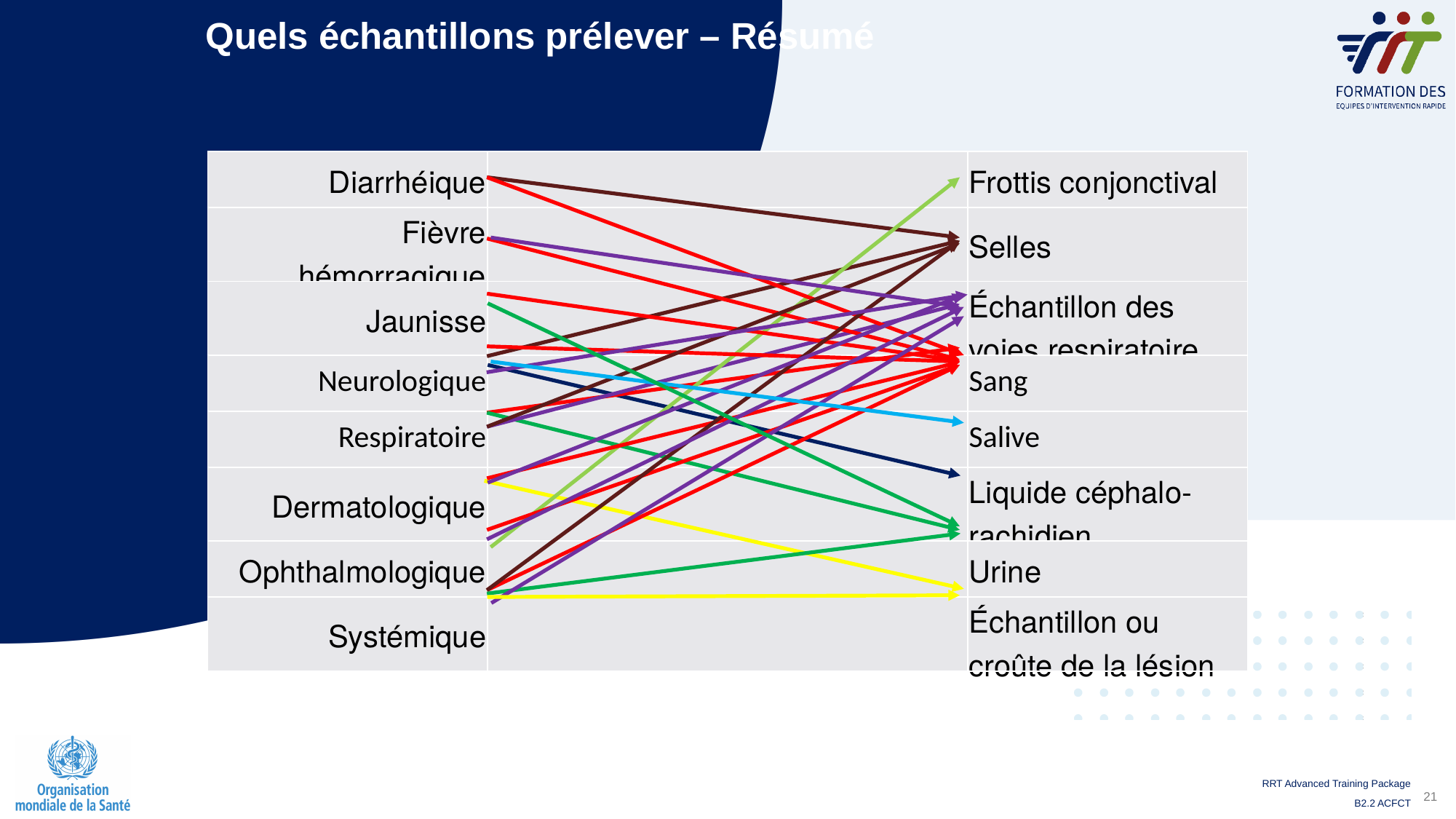

# Quels échantillons prélever – Résumé
| Diarrhéique |  | Frottis conjonctival |
| --- | --- | --- |
| Fièvre hémorragique |  | Selles |
| Jaunisse |  | Échantillon des voies respiratoire |
| Neurologique |  | Sang |
| Respiratoire |  | Salive |
| Dermatologique |  | Liquide céphalo-rachidien |
| Ophthalmologique |  | Urine |
| Systémique |  | Échantillon ou croûte de la lésion |
REMEMBER: If in doubt, ask the laboratory!